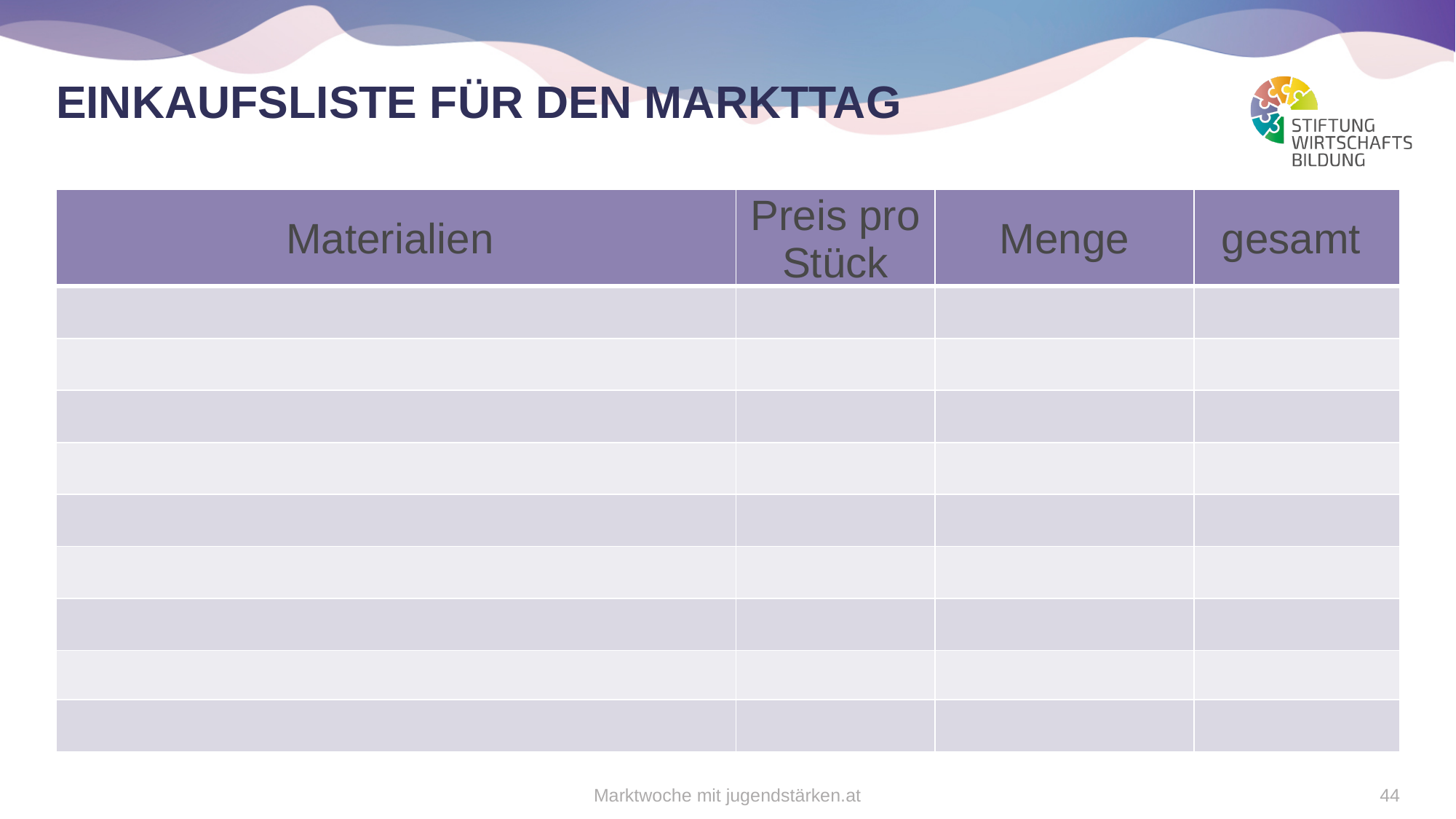

# Einkaufsliste für den markttag
| Materialien | Preis pro Stück | Menge | gesamt |
| --- | --- | --- | --- |
|  |  |  |  |
|  |  |  |  |
|  |  |  |  |
|  |  |  |  |
|  |  |  |  |
|  |  |  |  |
|  |  |  |  |
|  |  |  |  |
|  |  |  |  |
Marktwoche mit jugendstärken.at
44